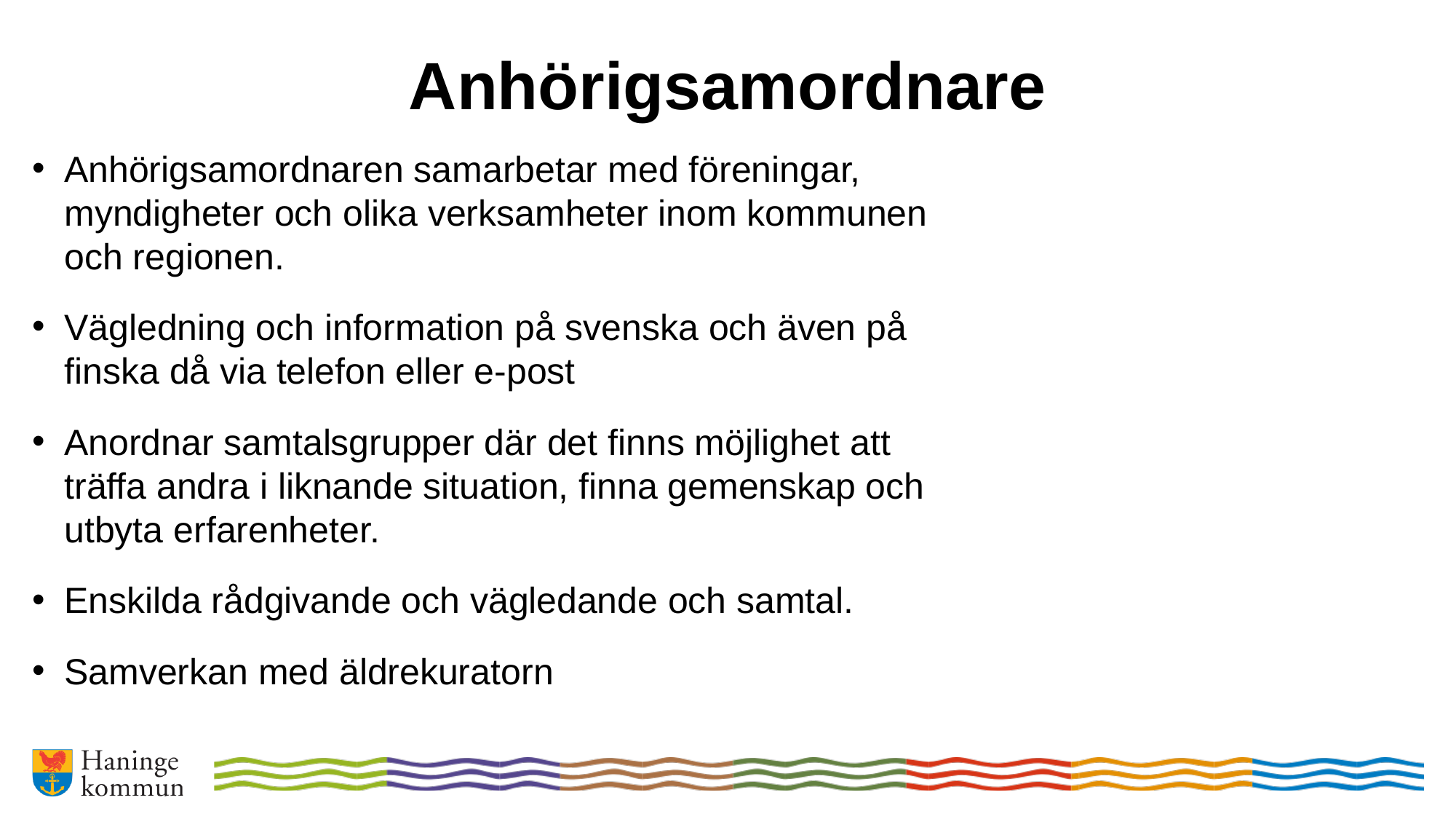

# Anhörigsamordnare
Anhörigsamordnaren samarbetar med föreningar, myndigheter och olika verksamheter inom kommunen och regionen.
Vägledning och information på svenska och även på finska då via telefon eller e-post
Anordnar samtalsgrupper där det finns möjlighet att träffa andra i liknande situation, finna gemenskap och utbyta erfarenheter.
Enskilda rådgivande och vägledande och samtal.
Samverkan med äldrekuratorn